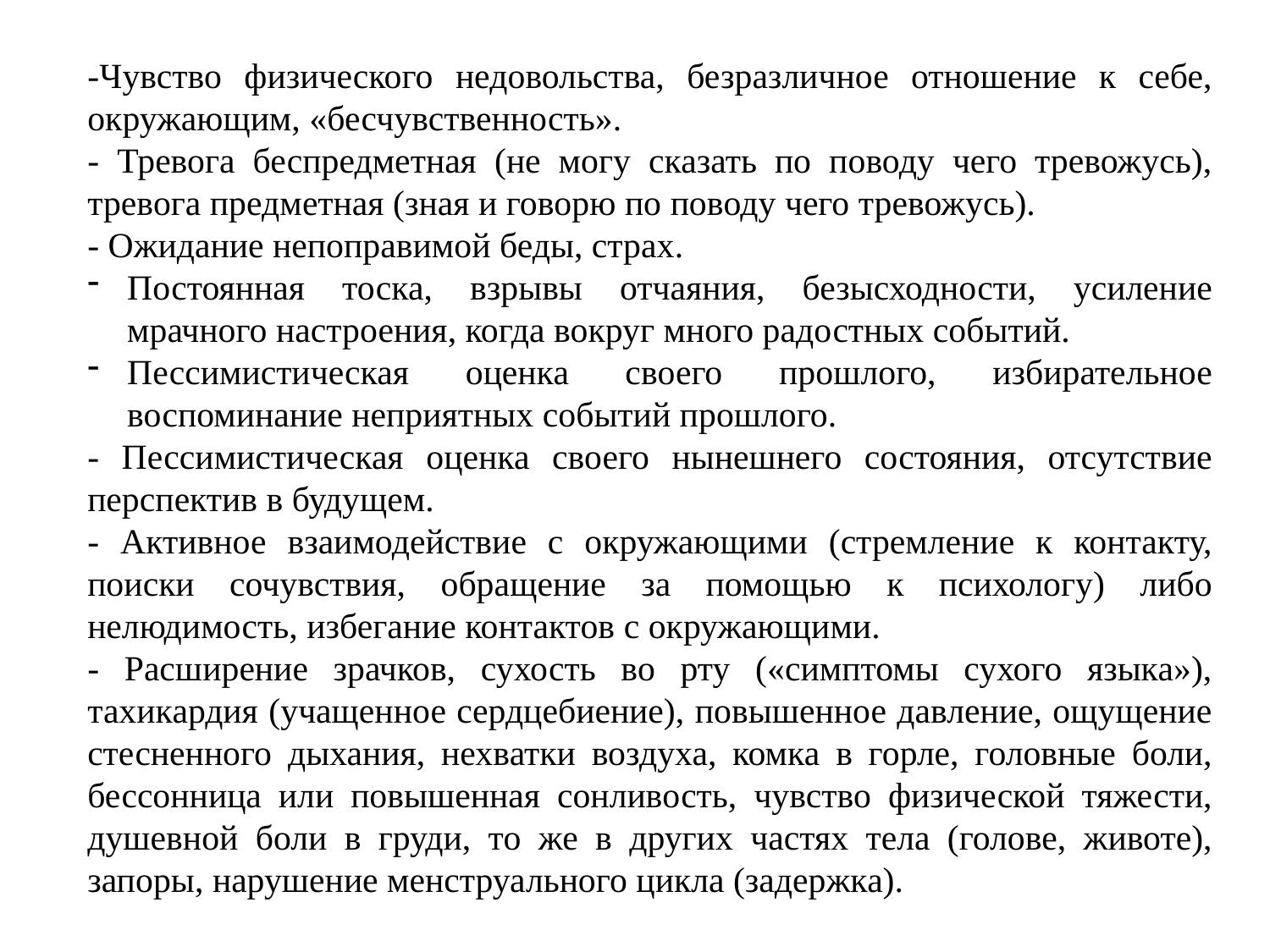

-Чувство физического недовольства, безразличное отношение к себе, окружающим, «бесчувственность».
- Тревога беспредметная (не могу сказать по поводу чего тревожусь), тревога предметная (зная и говорю по поводу чего тревожусь).
- Ожидание непоправимой беды, страх.
Постоянная тоска, взрывы отчаяния, безысходности, усиление мрачного настроения, когда вокруг много радостных событий.
Пессимистическая оценка своего прошлого, избирательное воспоминание неприятных событий прошлого.
- Пессимистическая оценка своего нынешнего состояния, отсутствие перспектив в будущем.
- Активное взаимодействие с окружающими (стремление к контакту, поиски сочувствия, обращение за помощью к психологу) либо нелюдимость, избегание контактов с окружающими.
- Расширение зрачков, сухость во рту («симптомы сухого языка»), тахикардия (учащенное сердцебиение), повышенное давление, ощущение стесненного дыхания, нехватки воздуха, комка в горле, головные боли, бессонница или повышенная сонливость, чувство физической тяжести, душевной боли в груди, то же в других частях тела (голове, животе), запоры, нарушение менструального цикла (задержка).